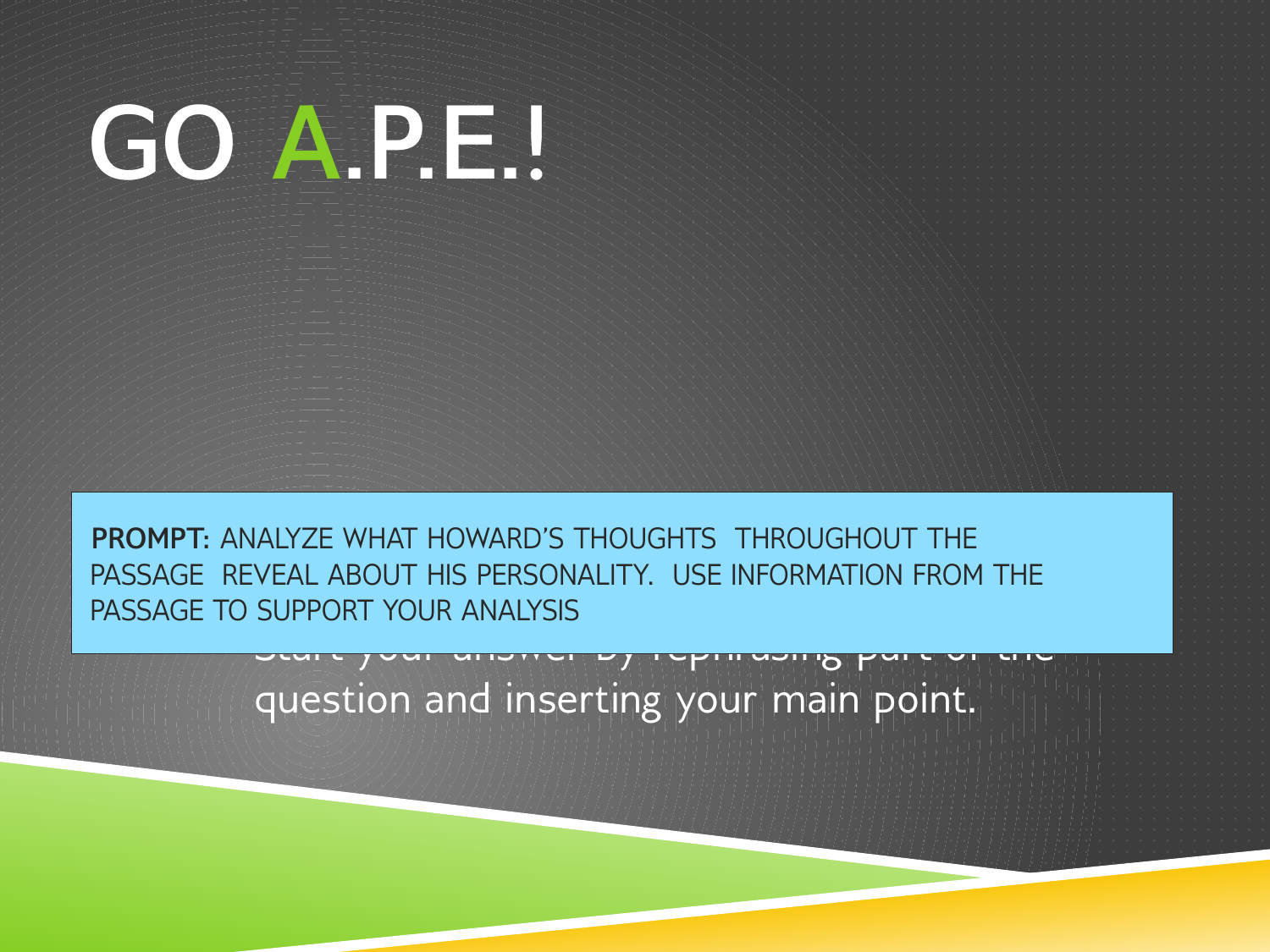

A - Answer the question

Start your answer by rephrasing part of the question and inserting your main point.

# GO A.P.E.!
  PROMPT: ANALYZE WHAT HOWARD’S THOUGHTS  THROUGHOUT THE
  PASSAGE  REVEAL ABOUT HIS PERSONALITY.  USE INFORMATION FROM THE
  PASSAGE TO SUPPORT YOUR ANALYSIS